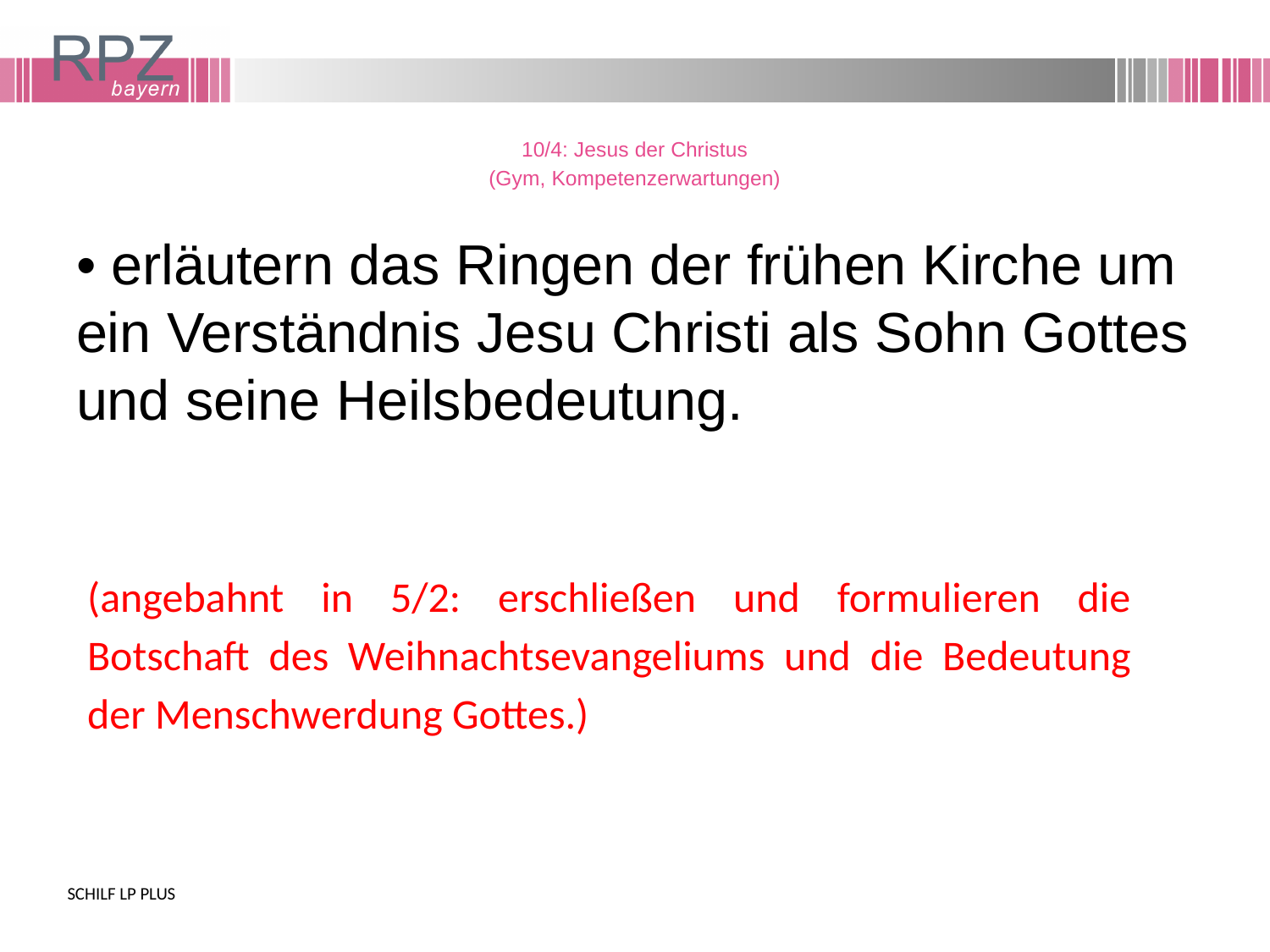

# 10/4: Jesus der Christus (Gym, Kompetenzerwartungen)
• erläutern das Ringen der frühen Kirche um ein Verständnis Jesu Christi als Sohn Gottes und seine Heilsbedeutung.
(angebahnt in 5/2: erschließen und formulieren die Botschaft des Weihnachtsevangeliums und die Bedeutung der Menschwerdung Gottes.)